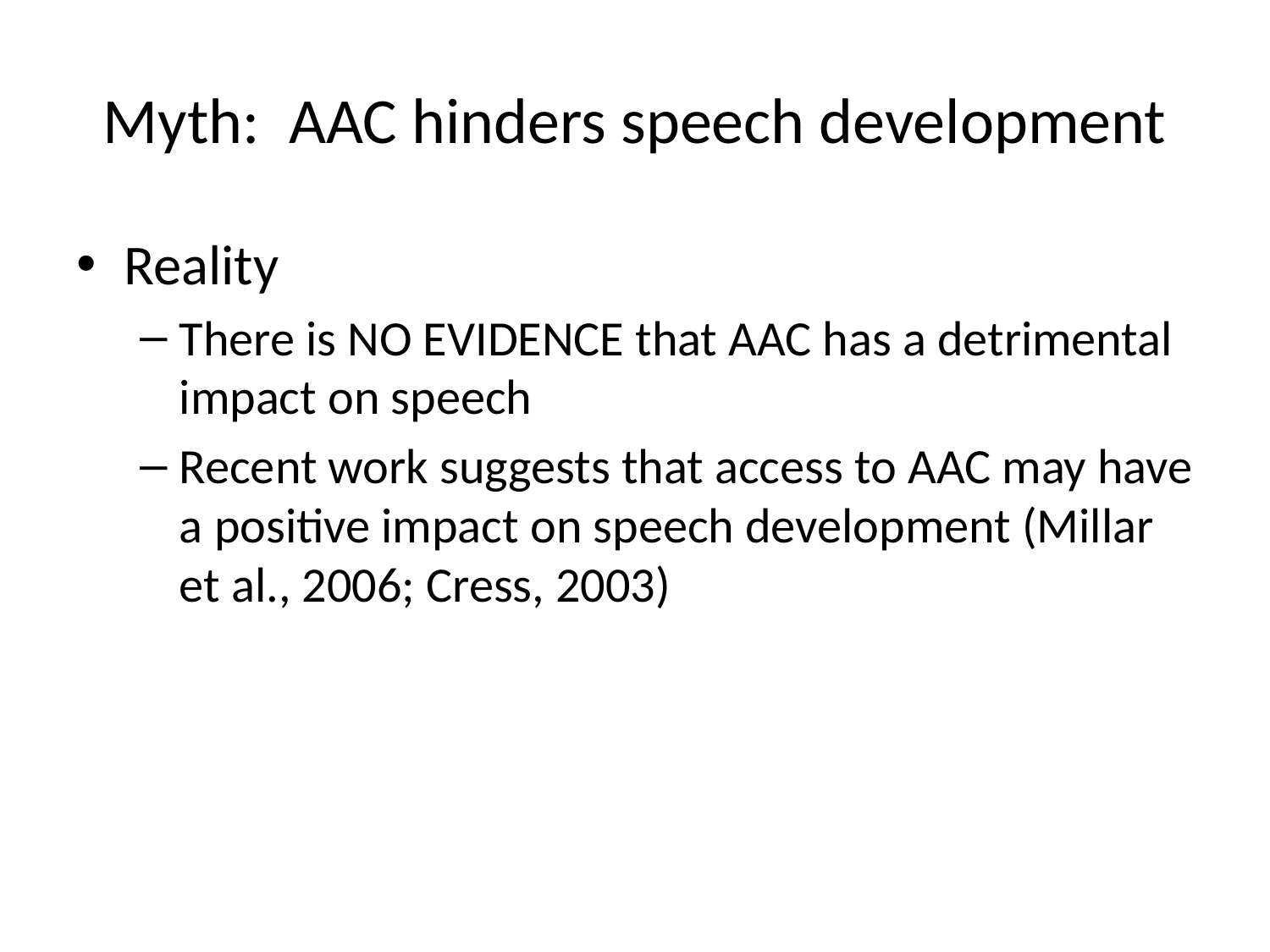

# Myth:  AAC hinders speech development
Reality
There is NO EVIDENCE that AAC has a detrimental impact on speech
Recent work suggests that access to AAC may have a positive impact on speech development (Millar et al., 2006; Cress, 2003)